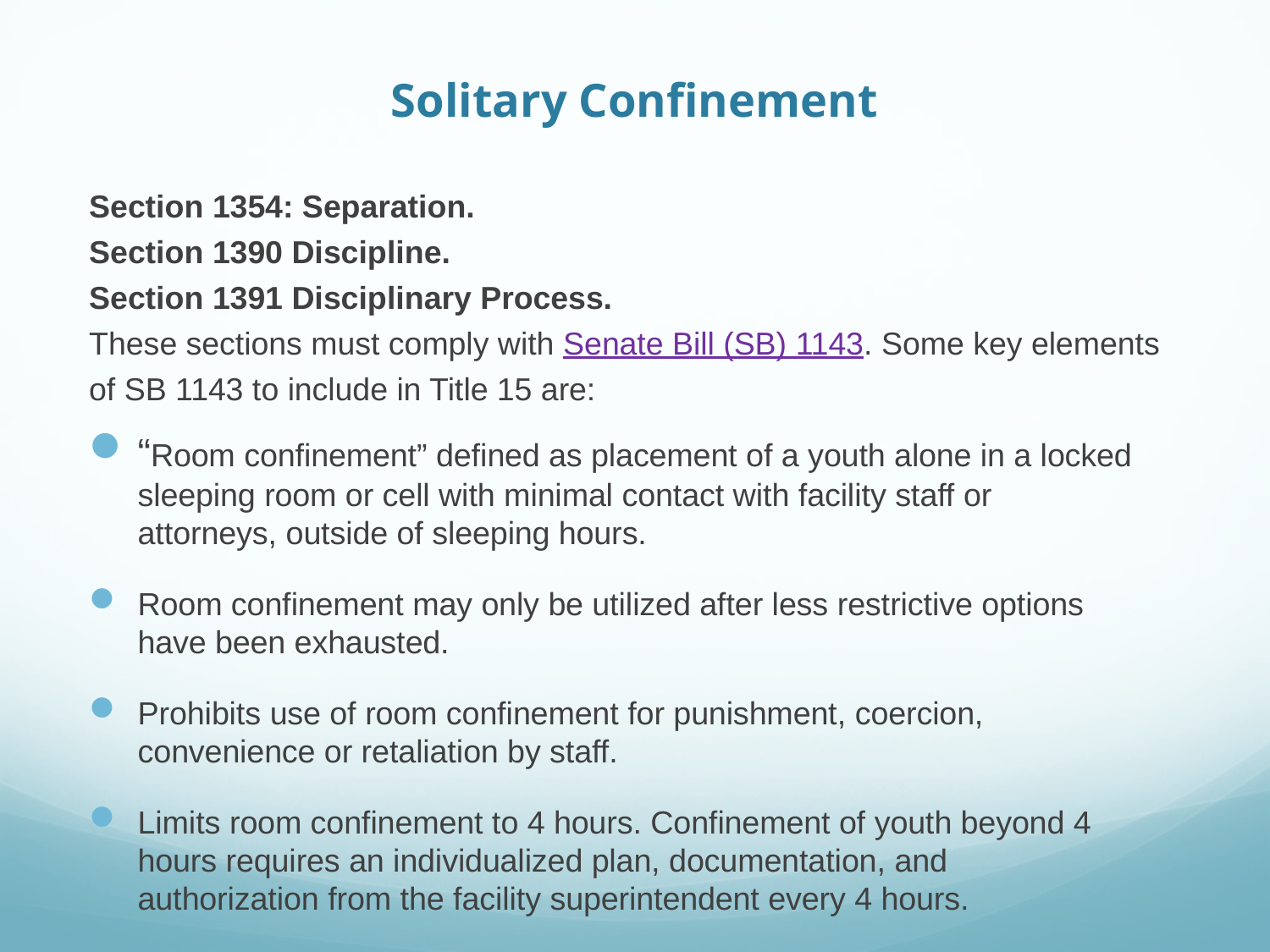

# Solitary Confinement
Section 1354: Separation.
Section 1390 Discipline.
Section 1391 Disciplinary Process.
These sections must comply with Senate Bill (SB) 1143. Some key elements of SB 1143 to include in Title 15 are:
“Room confinement” defined as placement of a youth alone in a locked sleeping room or cell with minimal contact with facility staff or attorneys, outside of sleeping hours.
Room confinement may only be utilized after less restrictive options have been exhausted.
Prohibits use of room confinement for punishment, coercion, convenience or retaliation by staff.
Limits room confinement to 4 hours. Confinement of youth beyond 4 hours requires an individualized plan, documentation, and authorization from the facility superintendent every 4 hours.